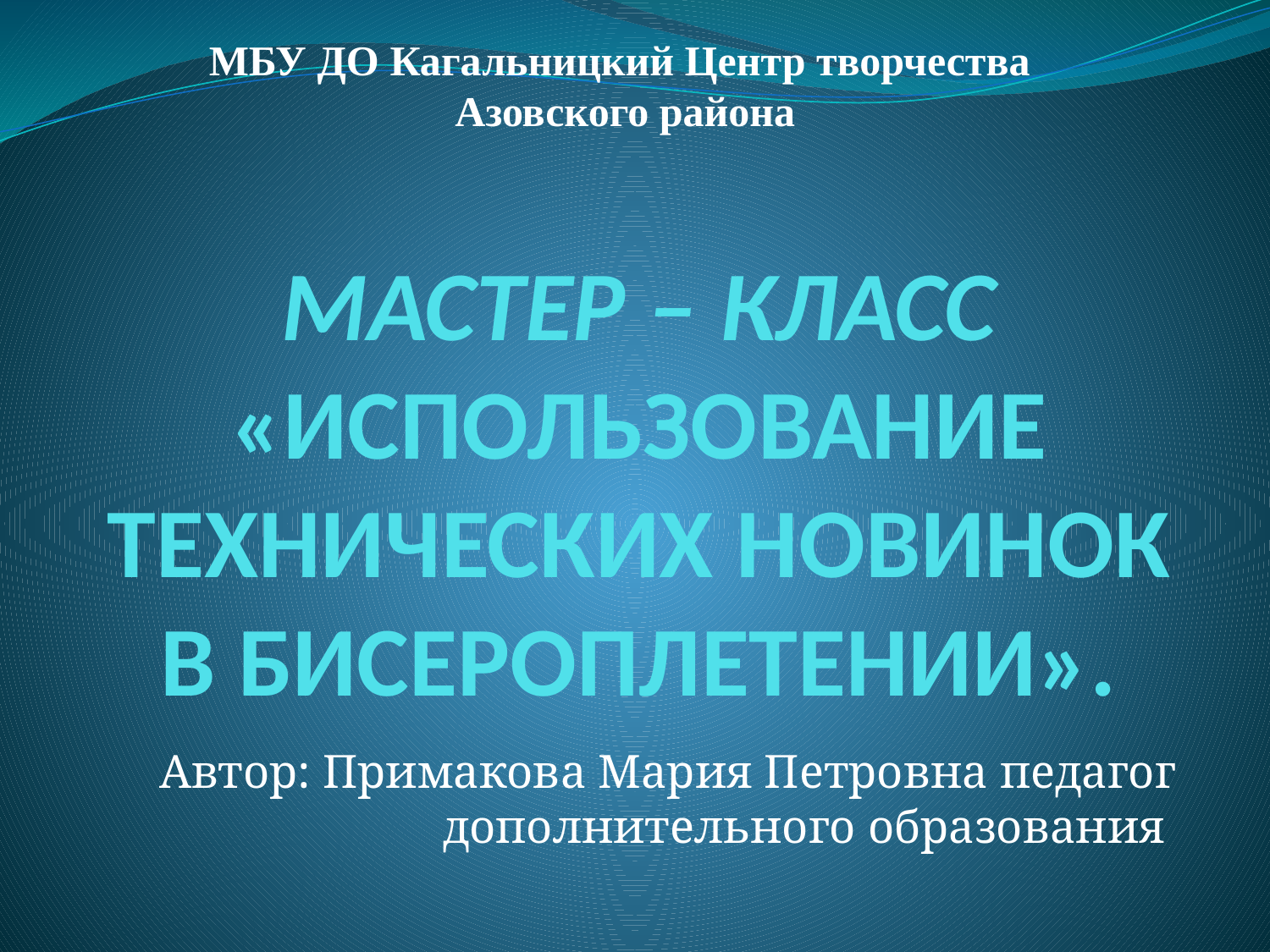

МБУ ДО Кагальницкий Центр творчества
Азовского района

# МАСТЕР – КЛАСС «ИСПОЛЬЗОВАНИЕ ТЕХНИЧЕСКИХ НОВИНОК В БИСЕРОПЛЕТЕНИИ».
Автор: Примакова Мария Петровна педагог дополнительного образования